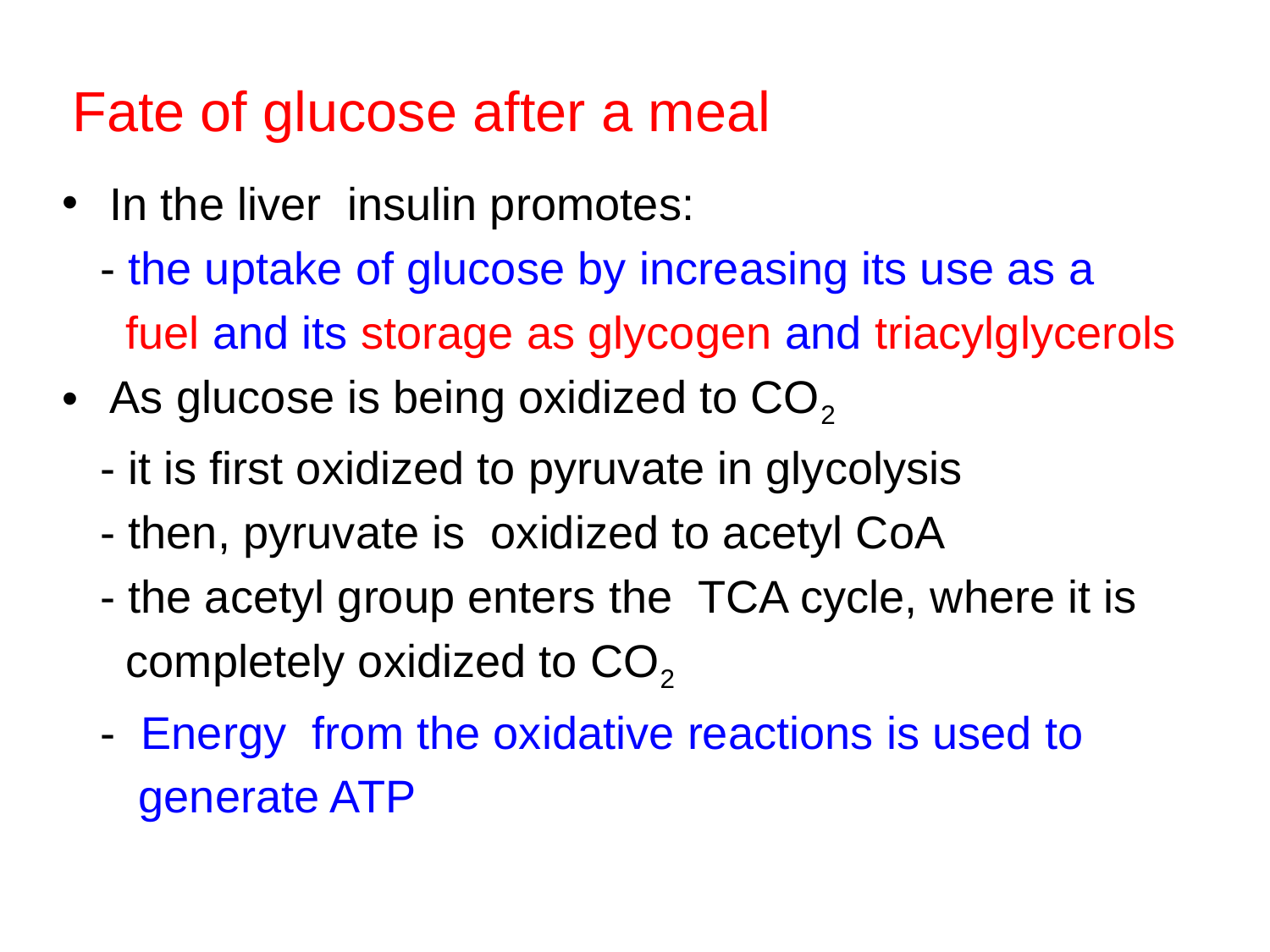

# Fate of glucose after a meal
In the liver  insulin promotes:
   - the uptake of glucose by increasing its use as a
     fuel and its storage as glycogen and triacylglycerols
As glucose is being oxidized to CO2
   - it is first oxidized to pyruvate in glycolysis
   - then, pyruvate is  oxidized to acetyl CoA
   - the acetyl group enters the  TCA cycle, where it is
     completely oxidized to CO2
   -  Energy  from the oxidative reactions is used to
      generate ATP